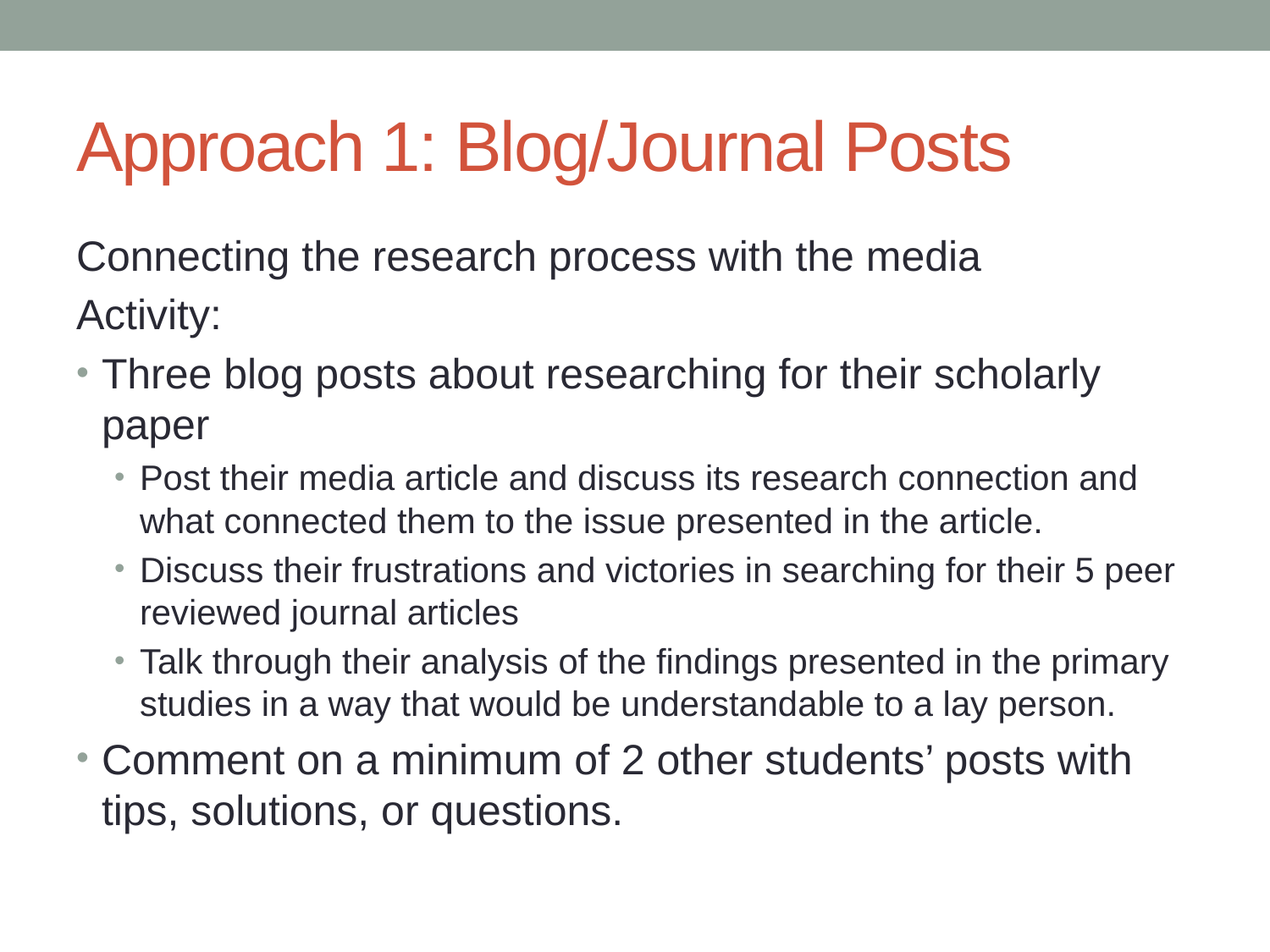

# Approach 1: Blog/Journal Posts
Connecting the research process with the media
Activity:
Three blog posts about researching for their scholarly paper
Post their media article and discuss its research connection and what connected them to the issue presented in the article.
Discuss their frustrations and victories in searching for their 5 peer reviewed journal articles
Talk through their analysis of the findings presented in the primary studies in a way that would be understandable to a lay person.
Comment on a minimum of 2 other students’ posts with tips, solutions, or questions.